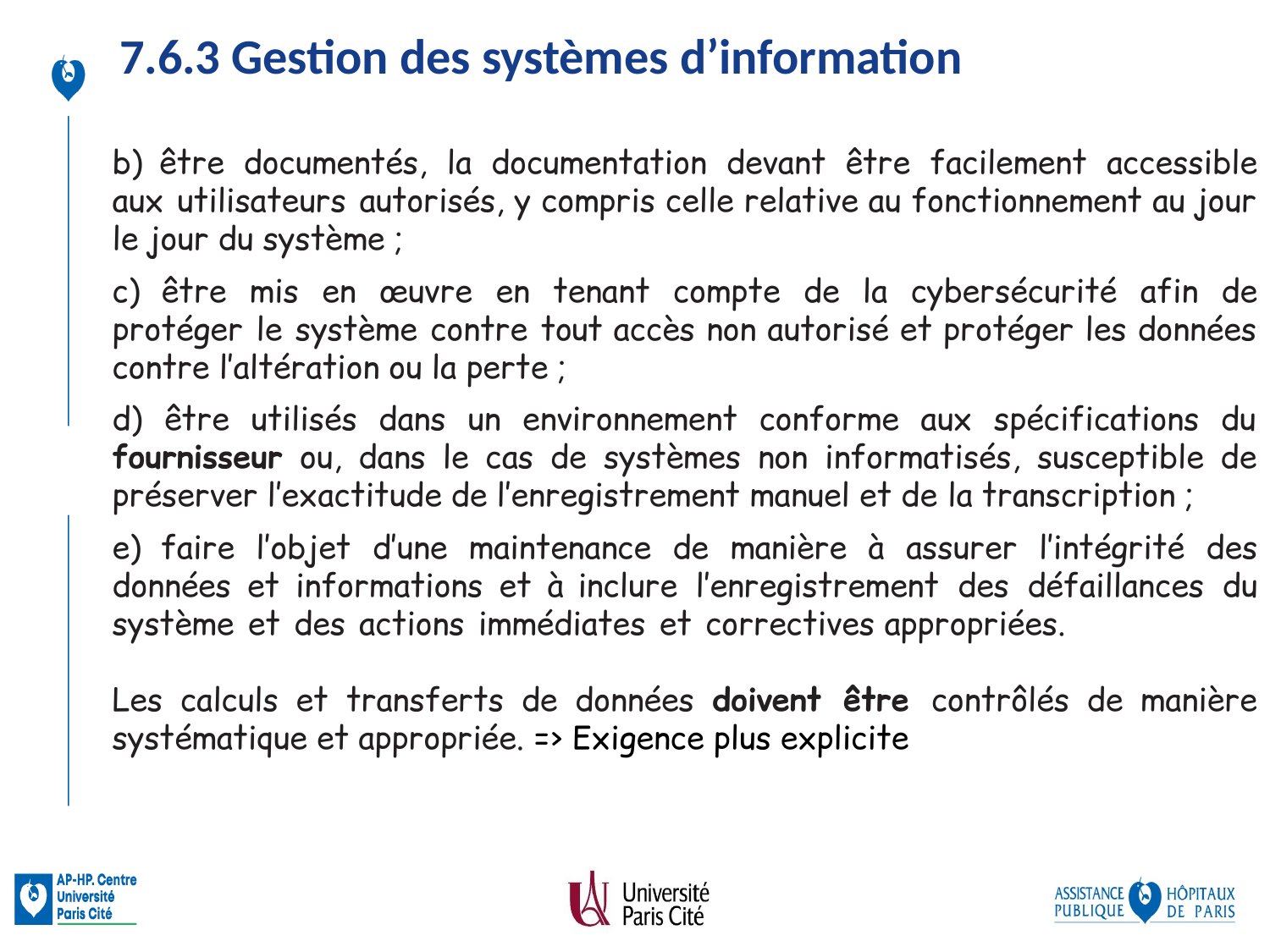

# 7.6.3 Gestion des systèmes d’information
b) être documentés, la documentation devant être facilement accessible aux utilisateurs autorisés, y compris celle relative au fonctionnement au jour le jour du système ;
c) être mis en œuvre en tenant compte de la cybersécurité afin de protéger le système contre tout accès non autorisé et protéger les données contre l’altération ou la perte ;
d) être utilisés dans un environnement conforme aux spécifications du fournisseur ou, dans le cas de systèmes non informatisés, susceptible de préserver l’exactitude de l’enregistrement manuel et de la transcription ;
e) faire l’objet d’une maintenance de manière à assurer l’intégrité des données et informations et à inclure l’enregistrement des défaillances du système et des actions immédiates et correctives appropriées.

Les calculs et transferts de données doivent être contrôlés de manière systématique et appropriée. => Exigence plus explicite